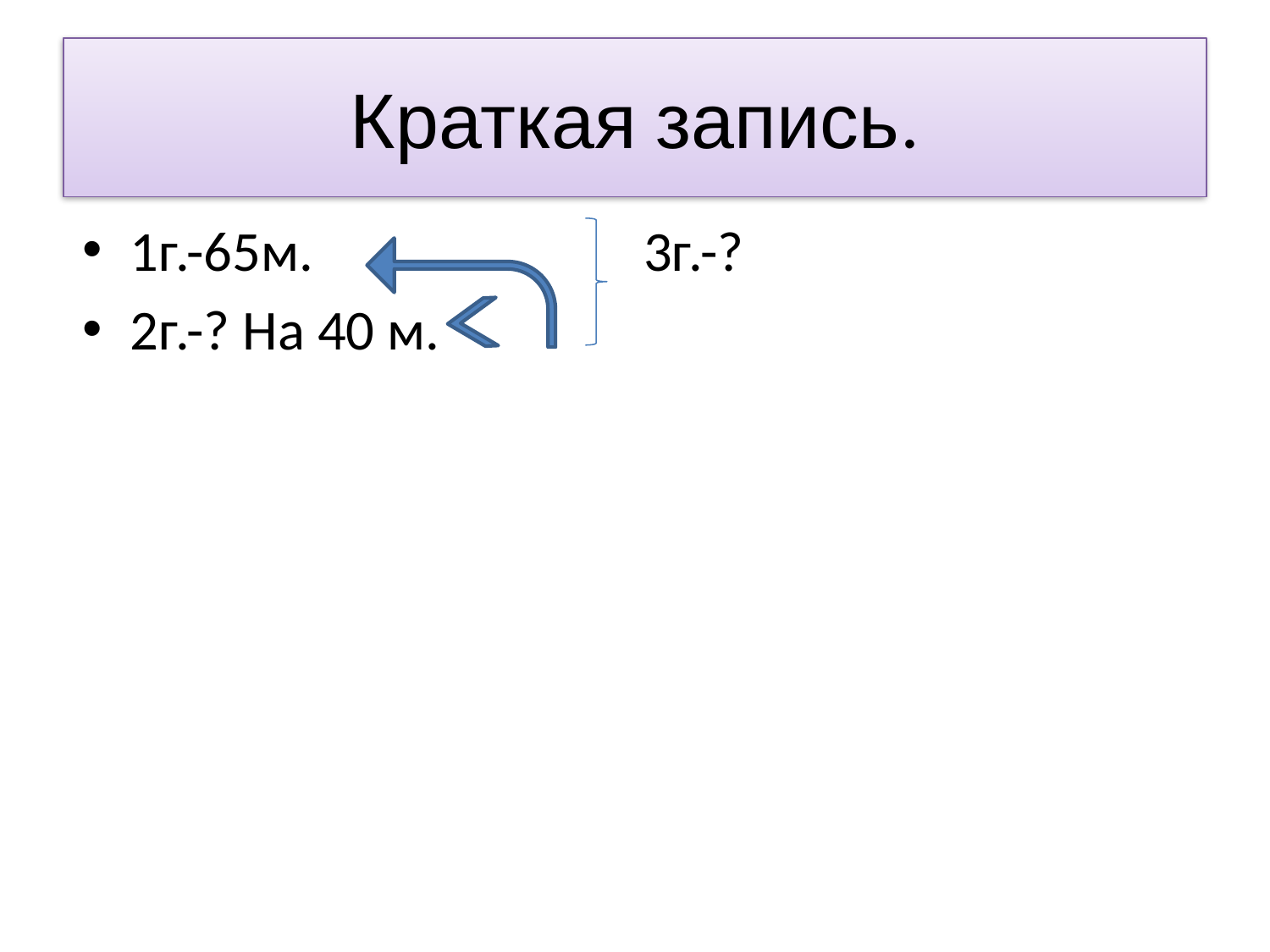

# Краткая запись.
1г.-65м.                          3г.-?
2г.-? На 40 м.